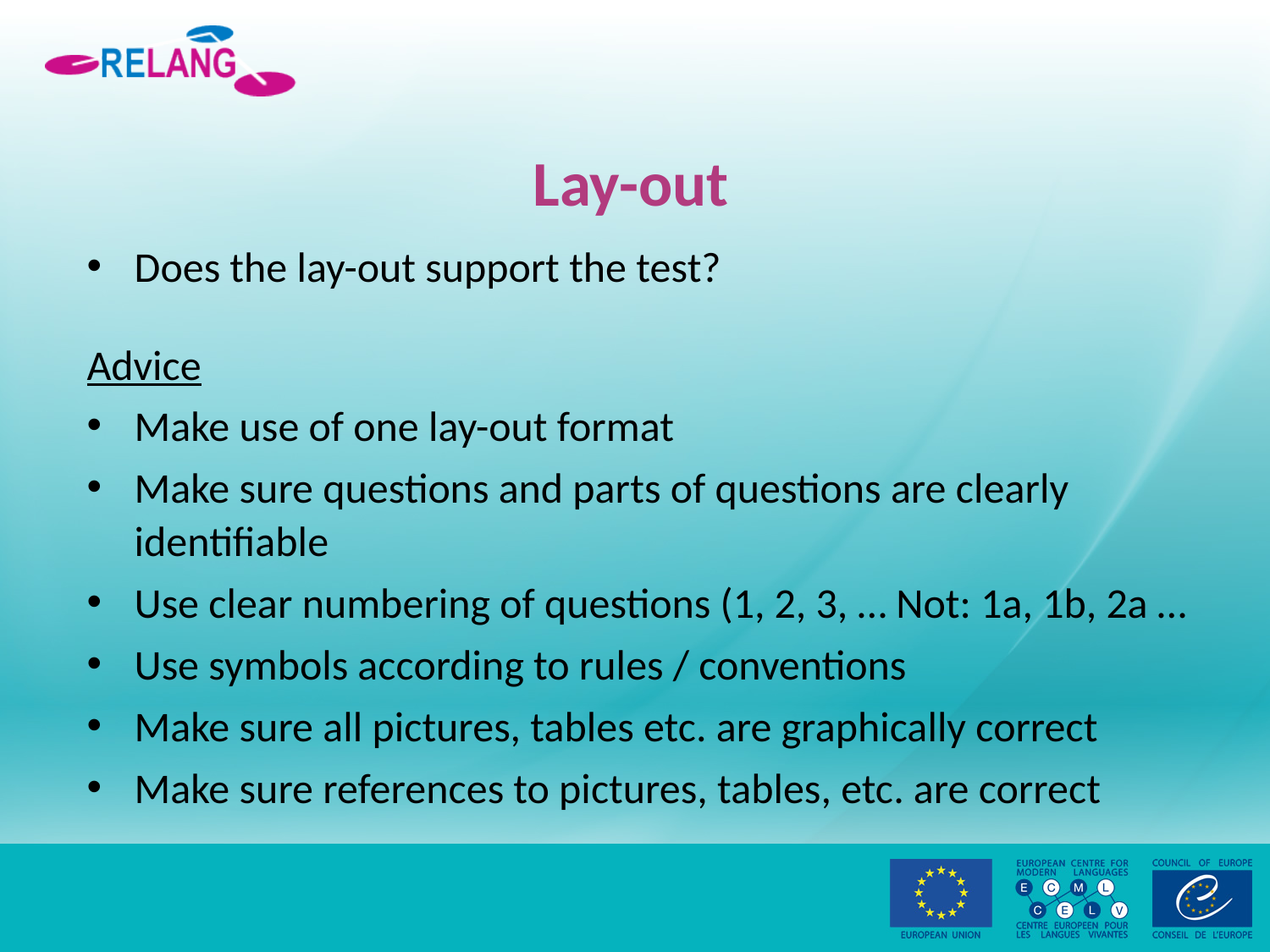

# Lay-out
Does the lay-out support the test?

Advice
Make use of one lay-out format
Make sure questions and parts of questions are clearly
identifiable
Use clear numbering of questions (1, 2, 3, … Not: 1a, 1b, 2a …
Use symbols according to rules / conventions
Make sure all pictures, tables etc. are graphically correct
Make sure references to pictures, tables, etc. are correct